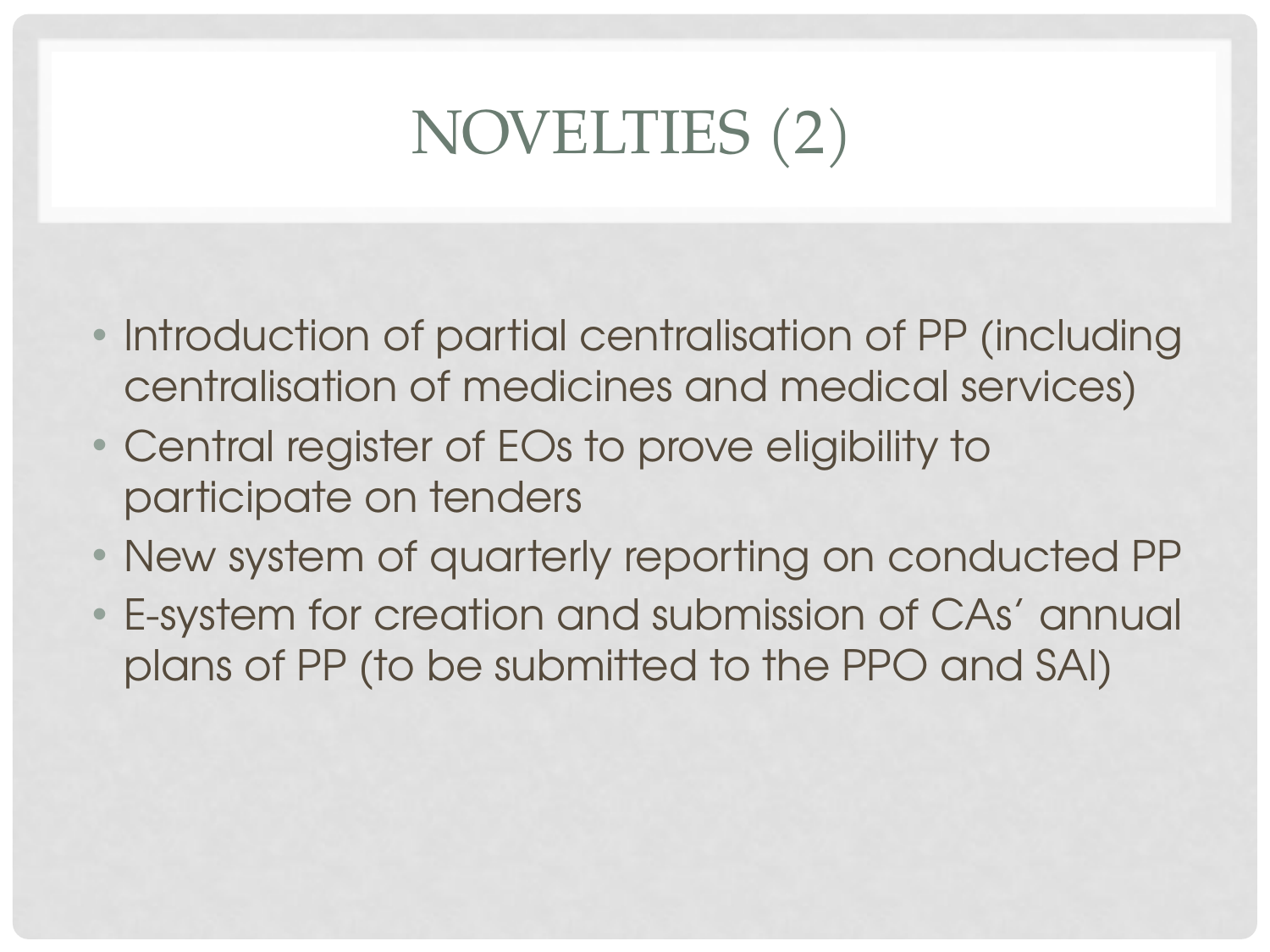

# Novelties (2)

Introduction of partial centralisation of PP (including centralisation of medicines and medical services)
Central register of EOs to prove eligibility to participate on tenders
New system of quarterly reporting on conducted PP
E-system for creation and submission of CAs’ annual plans of PP (to be submitted to the PPO and SAI)